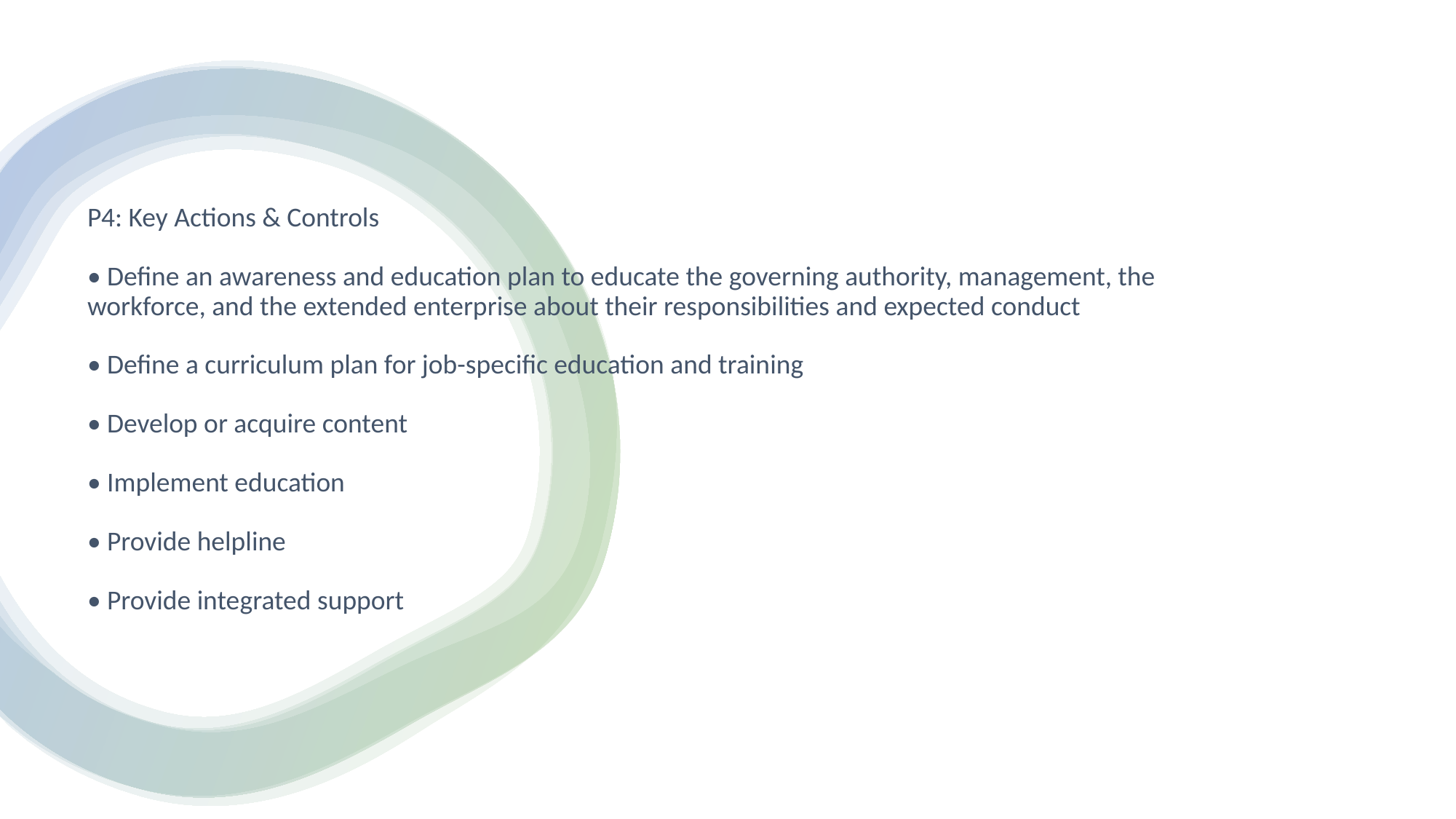

# P4: Key Actions & Controls • Define an awareness and education plan to educate the governing authority, management, the workforce, and the extended enterprise about their responsibilities and expected conduct • Define a curriculum plan for job-specific education and training • Develop or acquire content • Implement education • Provide helpline • Provide integrated support